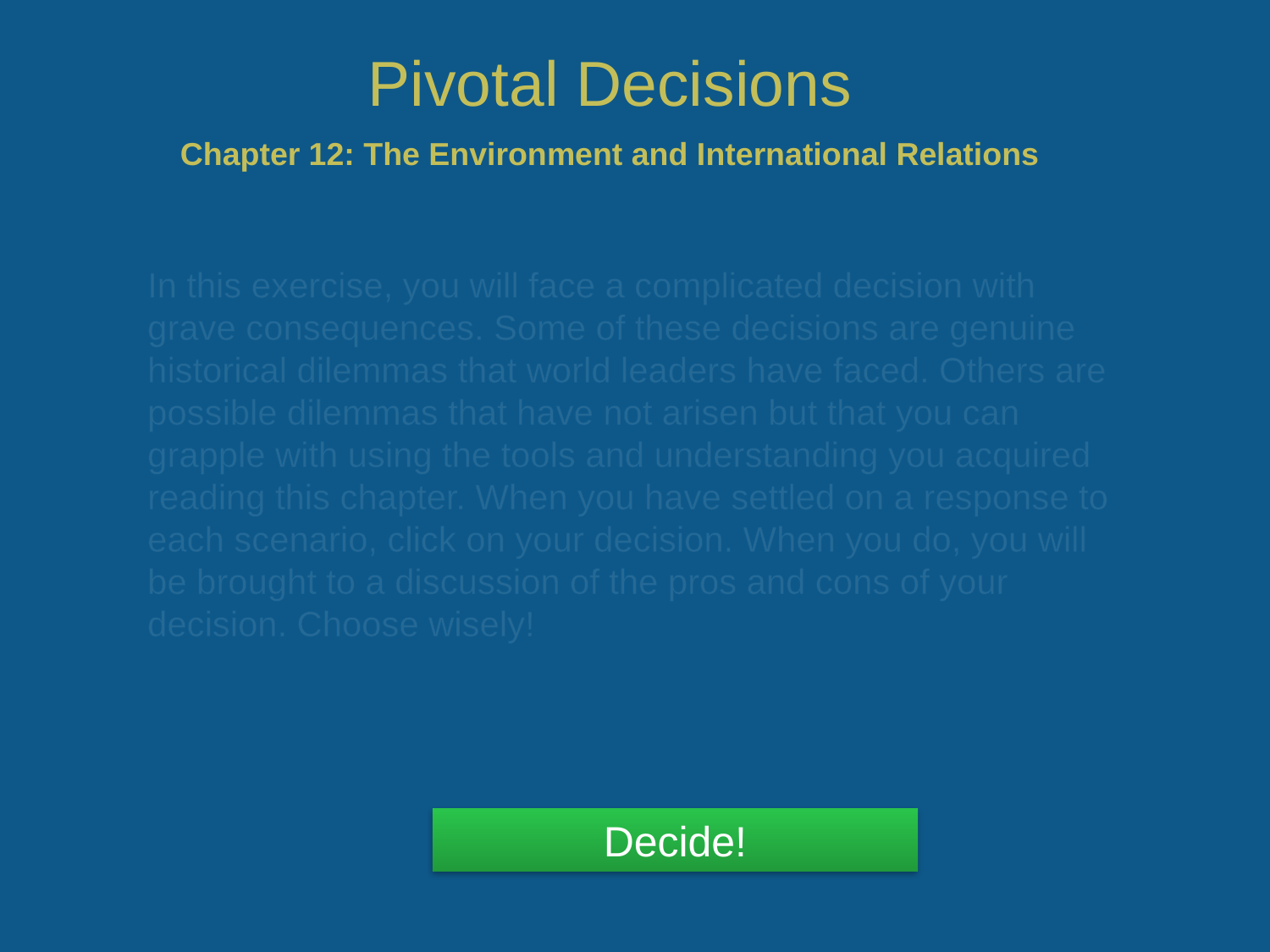

Chapter 12: The Environment and International Relations